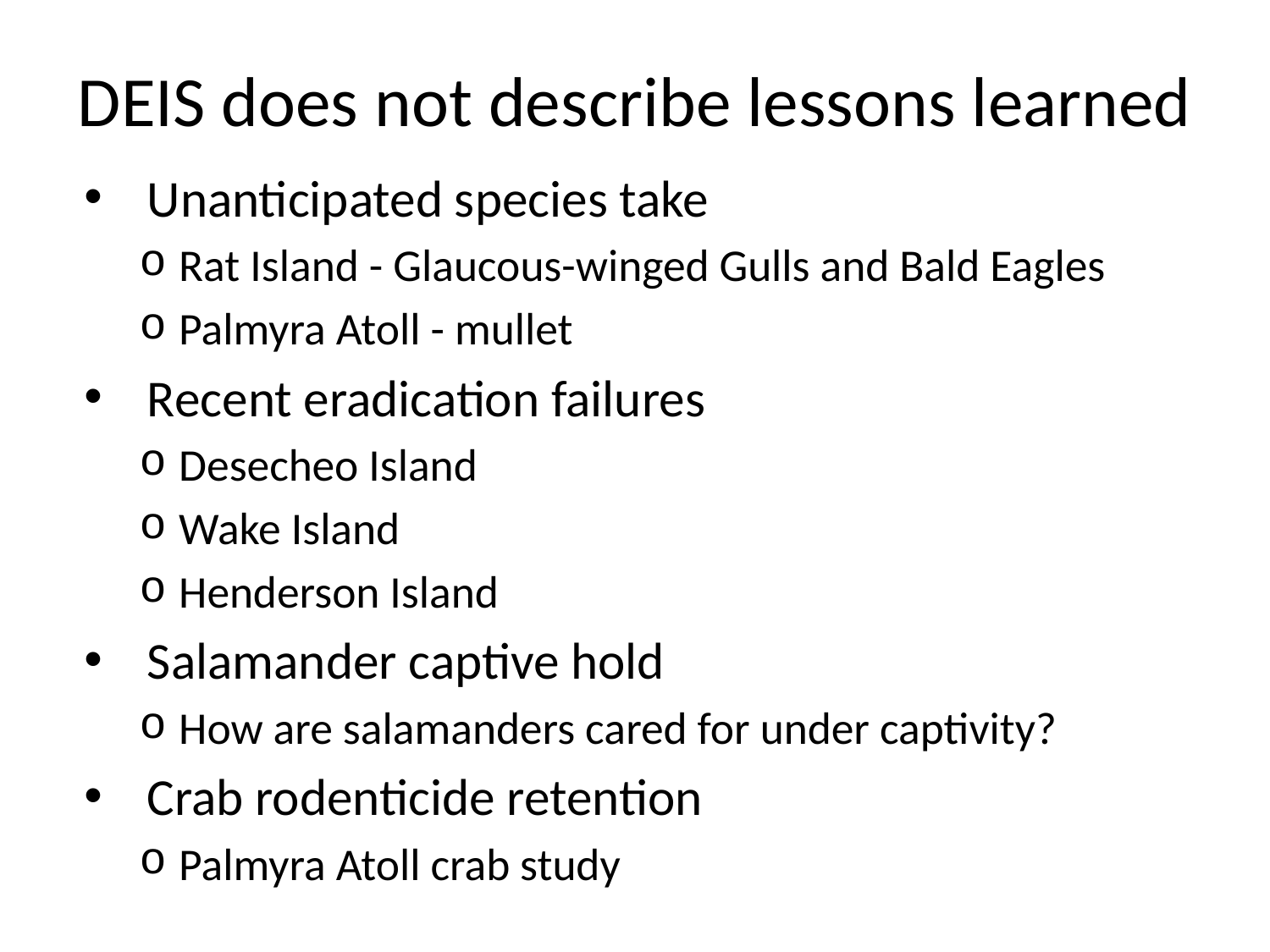

# DEIS does not describe lessons learned
Unanticipated species take
Rat Island - Glaucous-winged Gulls and Bald Eagles
Palmyra Atoll - mullet
Recent eradication failures
Desecheo Island
Wake Island
Henderson Island
Salamander captive hold
How are salamanders cared for under captivity?
Crab rodenticide retention
Palmyra Atoll crab study